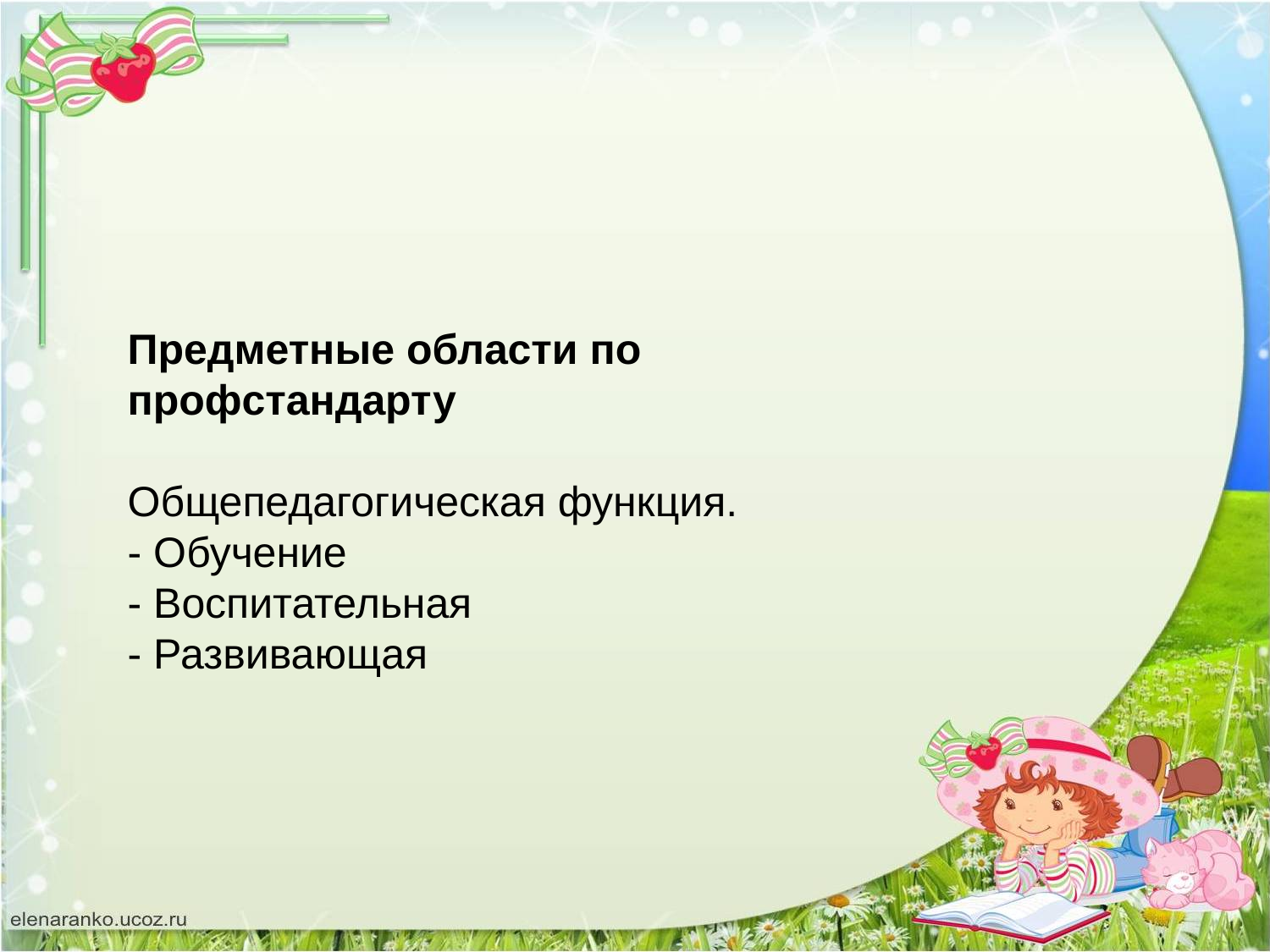

Предметные области по профстандарту

Общепедагогическая функция.
- Обучение
- Воспитательная
- Развивающая